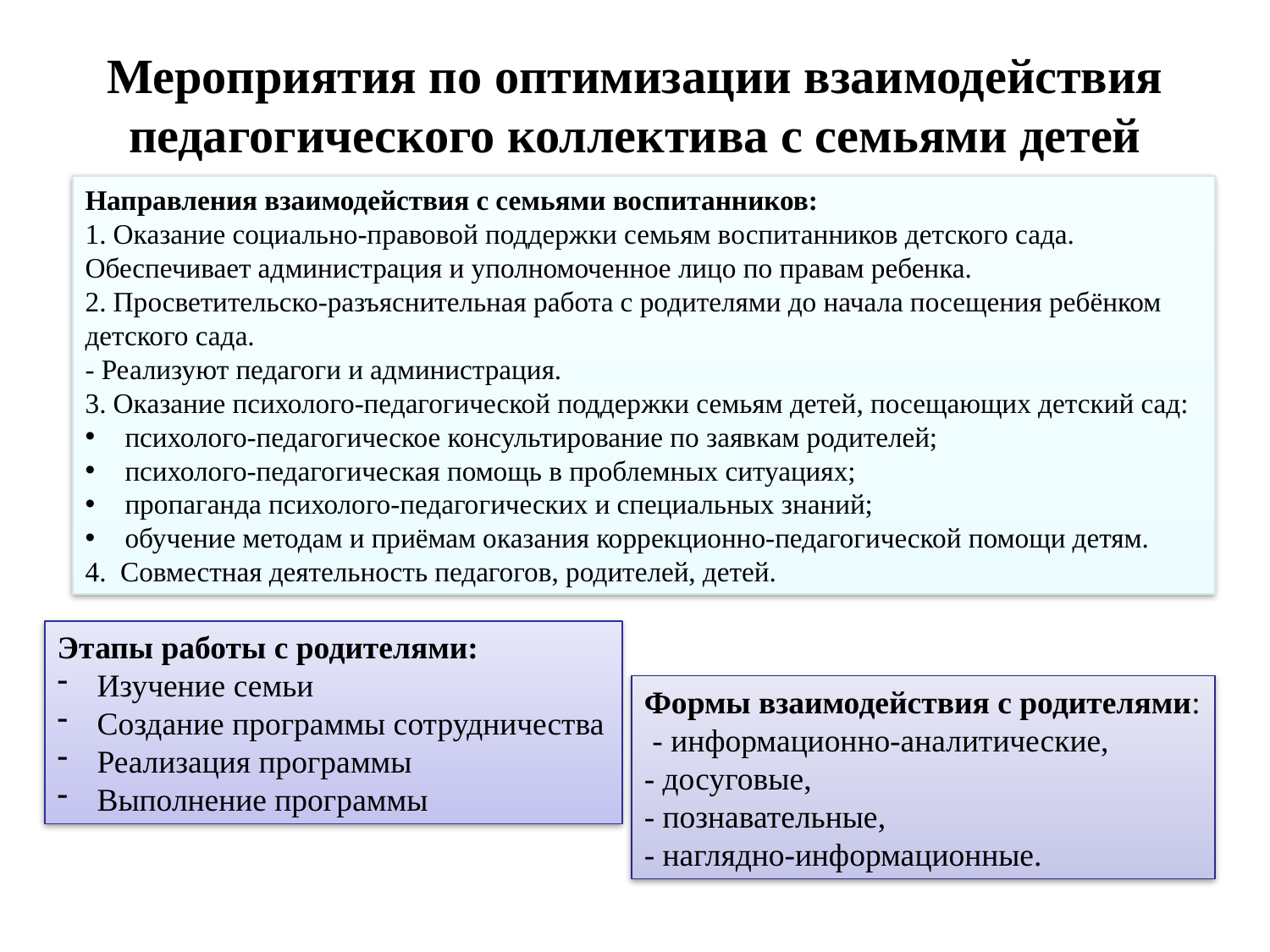

Мероприятия по оптимизации взаимодействия педагогического коллектива с семьями детей
Направления взаимодействия с семьями воспитанников:
1. Оказание социально-правовой поддержки семьям воспитанников детского сада.
Обеспечивает администрация и уполномоченное лицо по правам ребенка.
2. Просветительско-разъяснительная работа с родителями до начала посещения ребёнком детского сада.
- Реализуют педагоги и администрация.
3. Оказание психолого-педагогической поддержки семьям детей, посещающих детский сад:
психолого-педагогическое консультирование по заявкам родителей;
психолого-педагогическая помощь в проблемных ситуациях;
пропаганда психолого-педагогических и специальных знаний;
обучение методам и приёмам оказания коррекционно-педагогической помощи детям.
4.  Совместная деятельность педагогов, родителей, детей.
Этапы работы с родителями:
Изучение семьи
Создание программы сотрудничества
Реализация программы
Выполнение программы
Формы взаимодействия с родителями:
 - информационно-аналитические,
- досуговые,
- познавательные,
- наглядно-информационные.